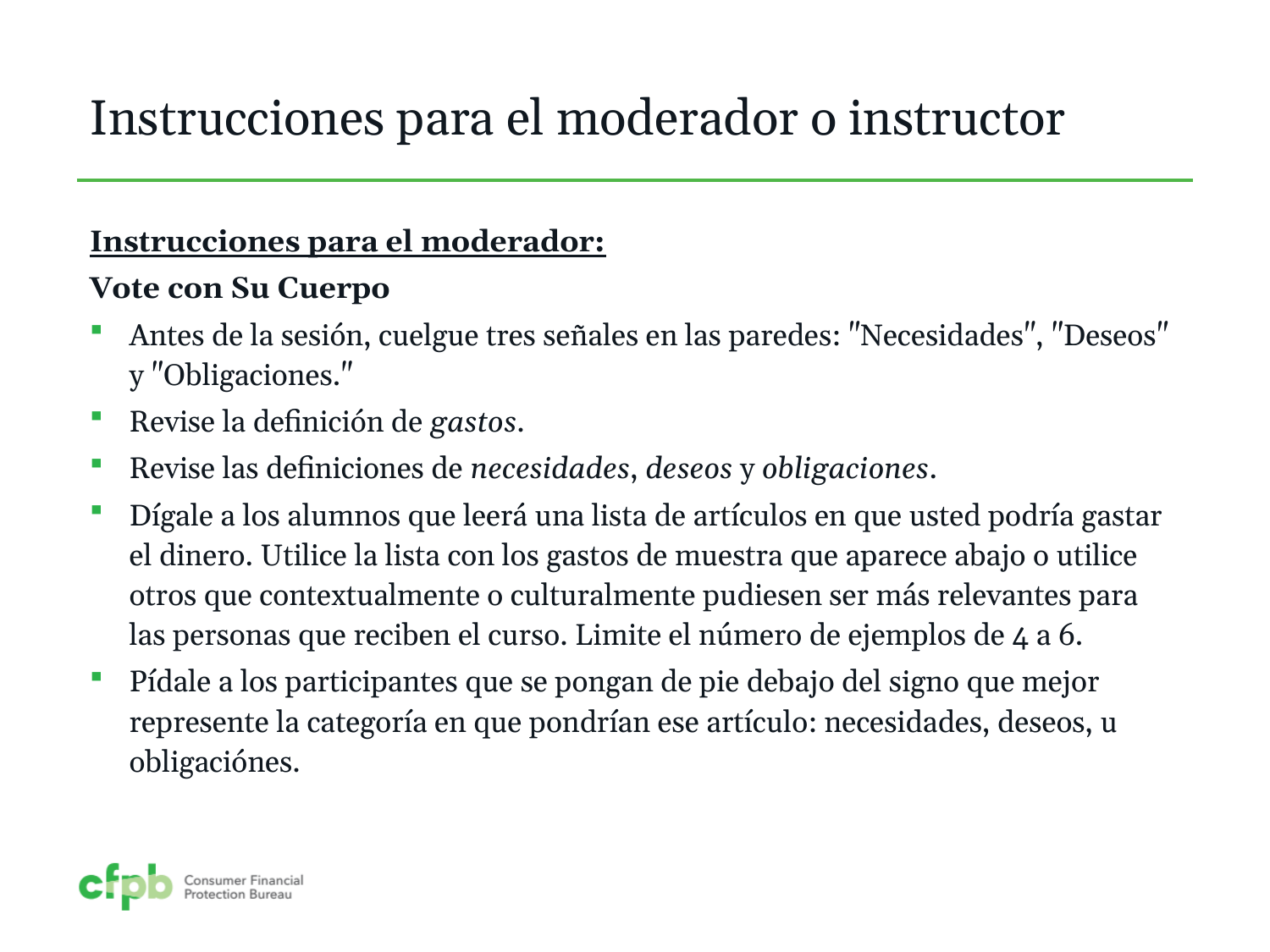

# Instrucciones para el moderador o instructor
Instrucciones para el moderador:
Vote con Su Cuerpo
Antes de la sesión, cuelgue tres señales en las paredes: "Necesidades", "Deseos" y "Obligaciones."
Revise la definición de gastos.
Revise las definiciones de necesidades, deseos y obligaciones.
Dígale a los alumnos que leerá una lista de artículos en que usted podría gastar el dinero. Utilice la lista con los gastos de muestra que aparece abajo o utilice otros que contextualmente o culturalmente pudiesen ser más relevantes para las personas que reciben el curso. Limite el número de ejemplos de 4 a 6.
Pídale a los participantes que se pongan de pie debajo del signo que mejor represente la categoría en que pondrían ese artículo: necesidades, deseos, u obligaciónes.